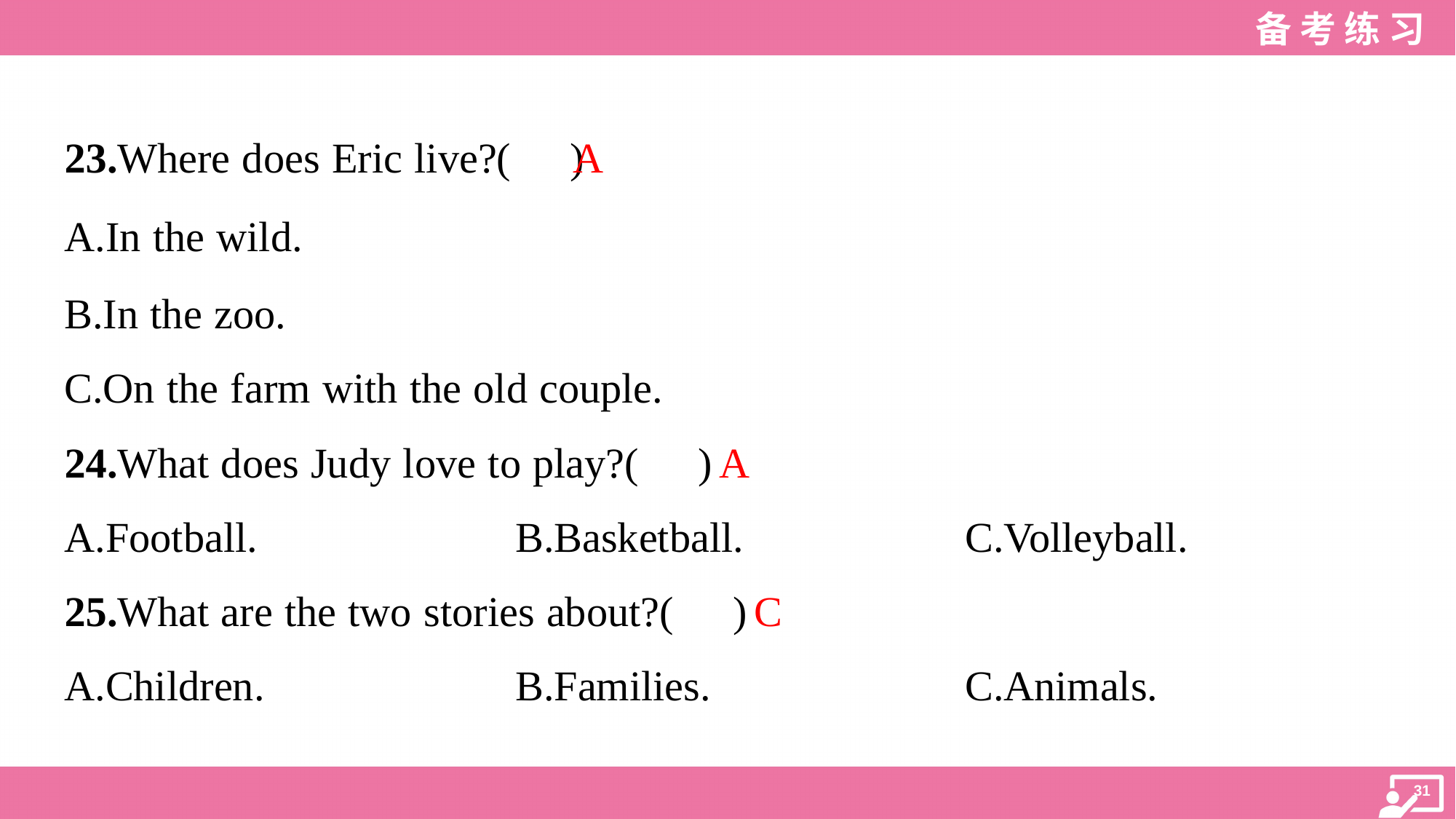

A
23.Where does Eric live?(     )
A.In the wild.
B.In the zoo.
C.On the farm with the old couple.
A
24.What does Judy love to play?(     )
A.Football.	B.Basketball.	C.Volleyball.
C
25.What are the two stories about?(     )
A.Children.	B.Families.	C.Animals.